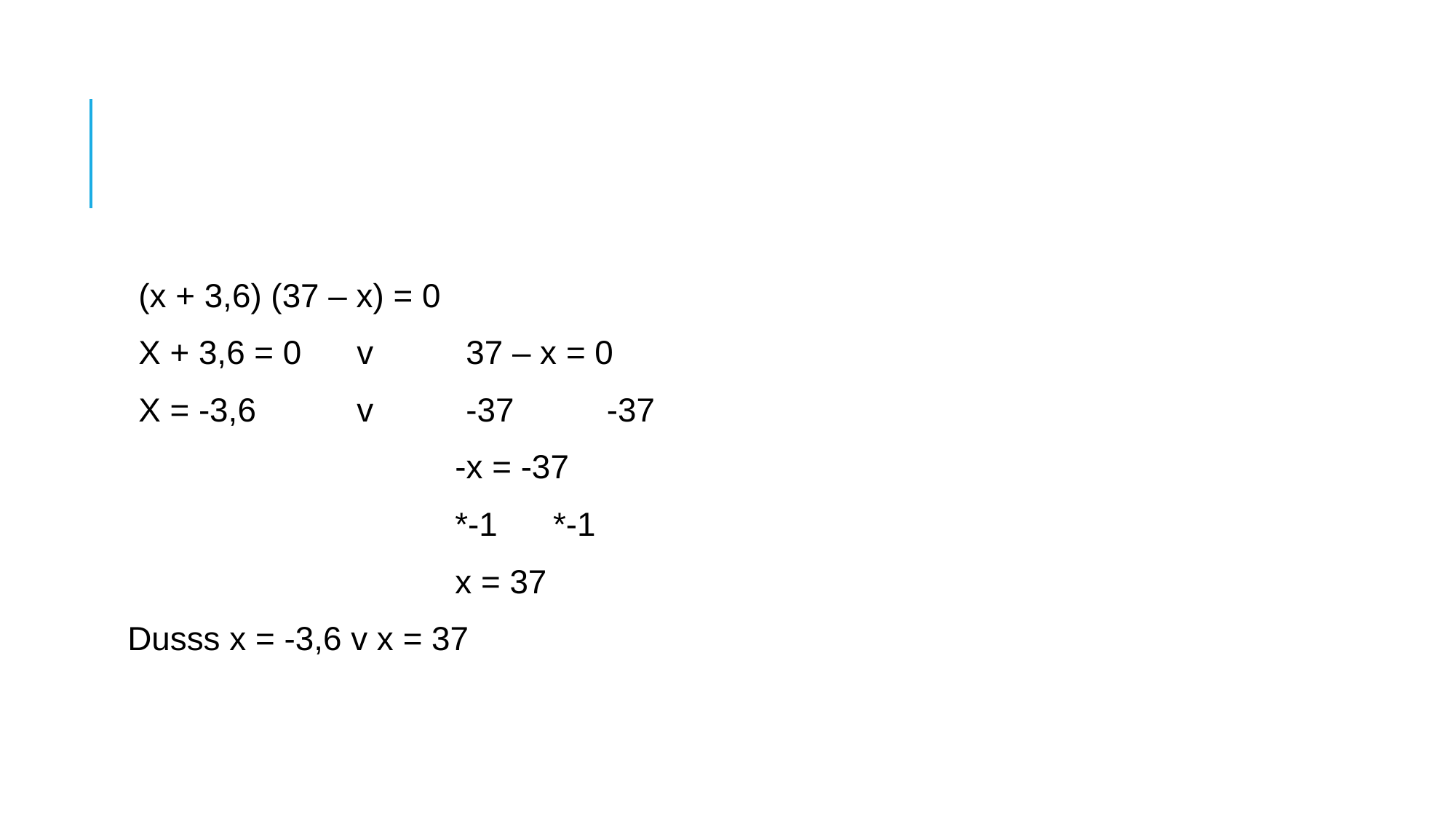

#
(x + 3,6) (37 – x) = 0
X + 3,6 = 0	v	37 – x = 0
X = -3,6	v	-37          -37
			-x = -37
			*-1      *-1
			x = 37
Dusss x = -3,6 v x = 37